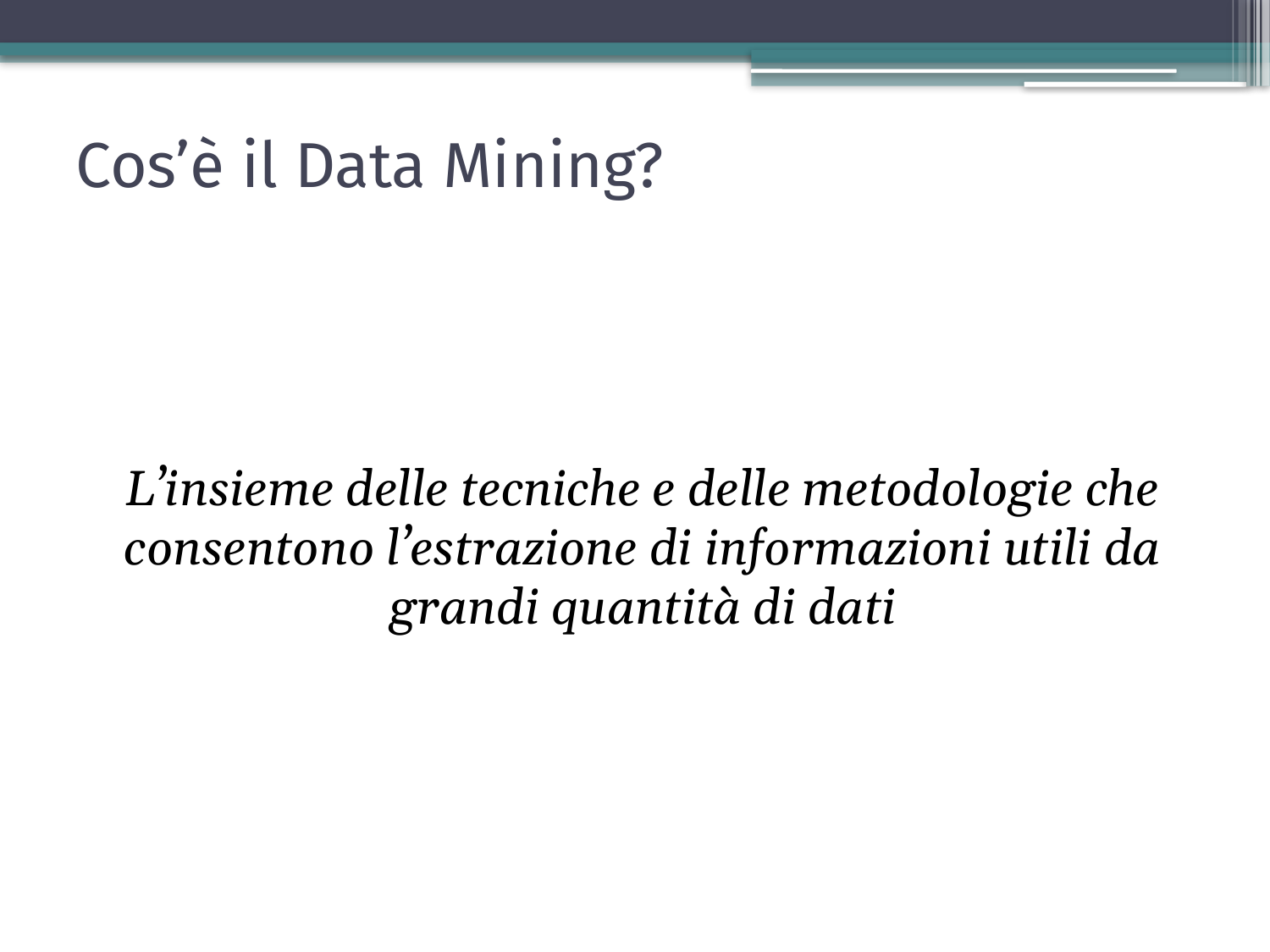

Cos’è il Data Mining?

L’insieme delle tecniche e delle metodologie che consentono l’estrazione di informazioni utili da grandi quantità di dati